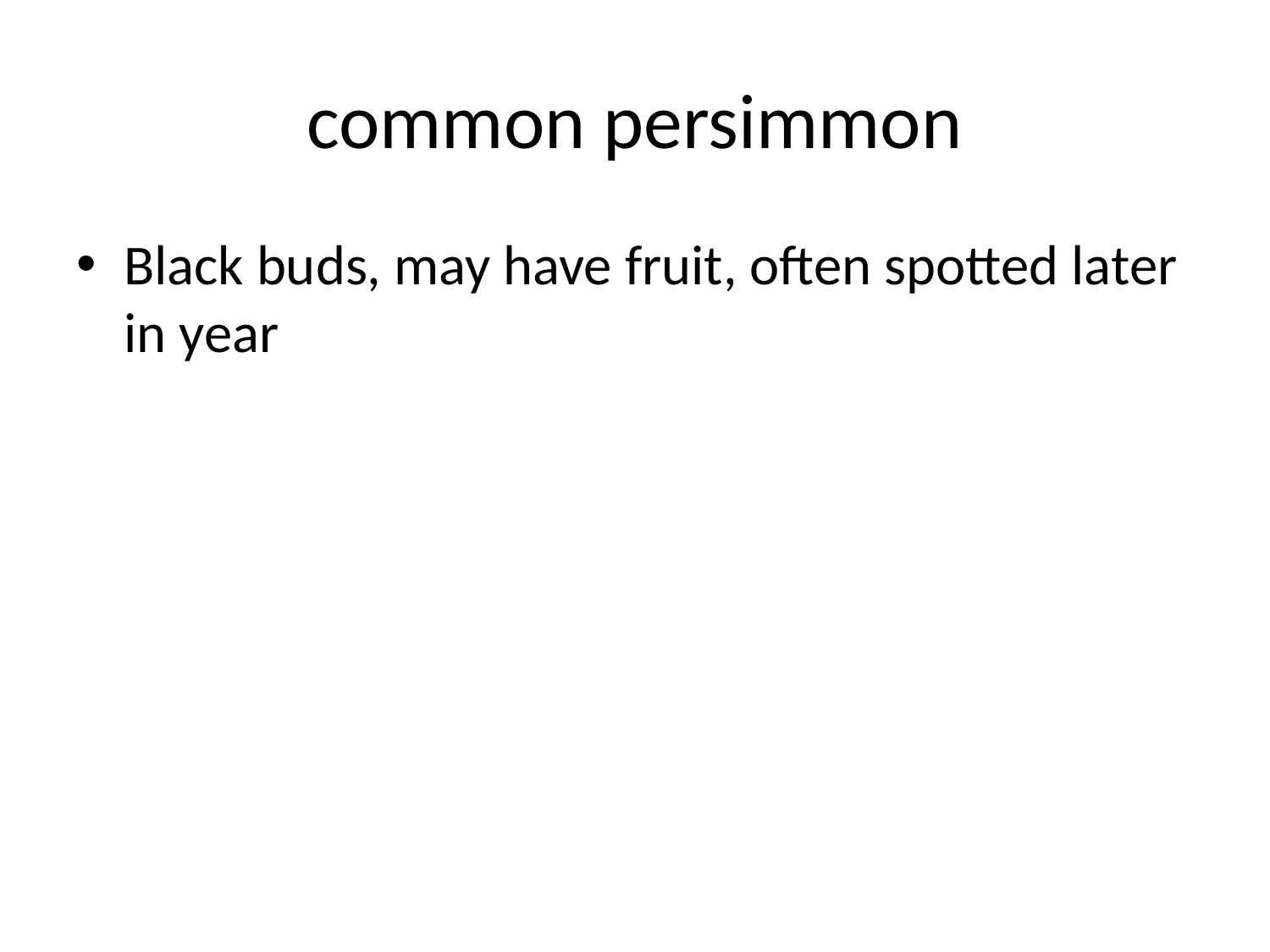

# common persimmon
Black buds, may have fruit, often spotted later in year